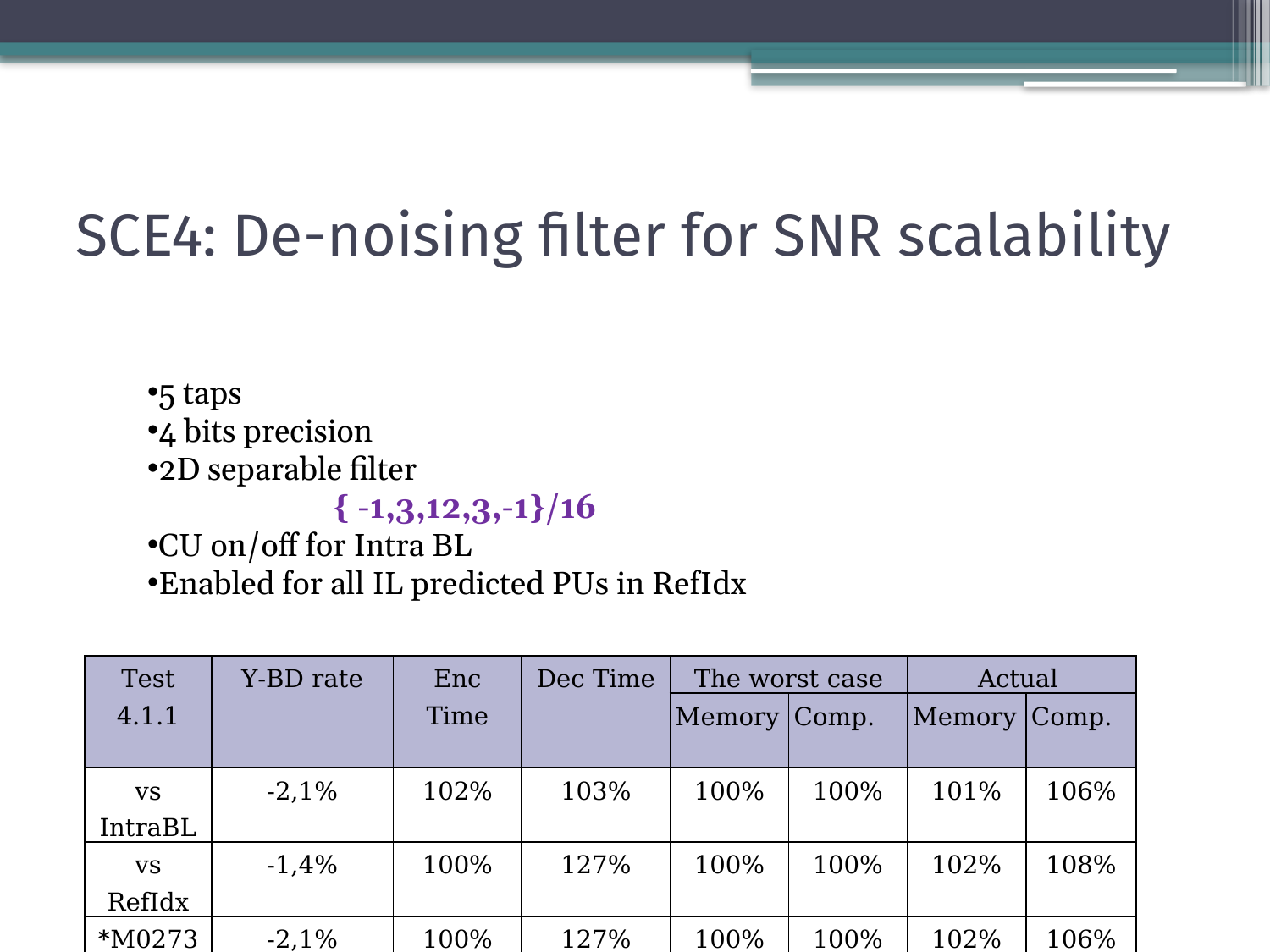

# SCE4: De-noising filter for SNR scalability
5 taps
4 bits precision
2D separable filter
{ -1,3,12,3,-1}/16
CU on/off for Intra BL
Enabled for all IL predicted PUs in RefIdx

| Test 4.1.1 | Y-BD rate | Enc Time | Dec Time | The worst case |  | Actual |  |
| --- | --- | --- | --- | --- | --- | --- | --- |
|  |  |  |  | Memory | Comp. | Memory | Comp. |
| vs IntraBL | -2,1% | 102% | 103% | 100% | 100% | 101% | 106% |
| vs RefIdx | -1,4% | 100% | 127% | 100% | 100% | 102% | 108% |
| \*M0273 | -2,1% | 100% | 127% | 100% | 100% | 102% | 106% |